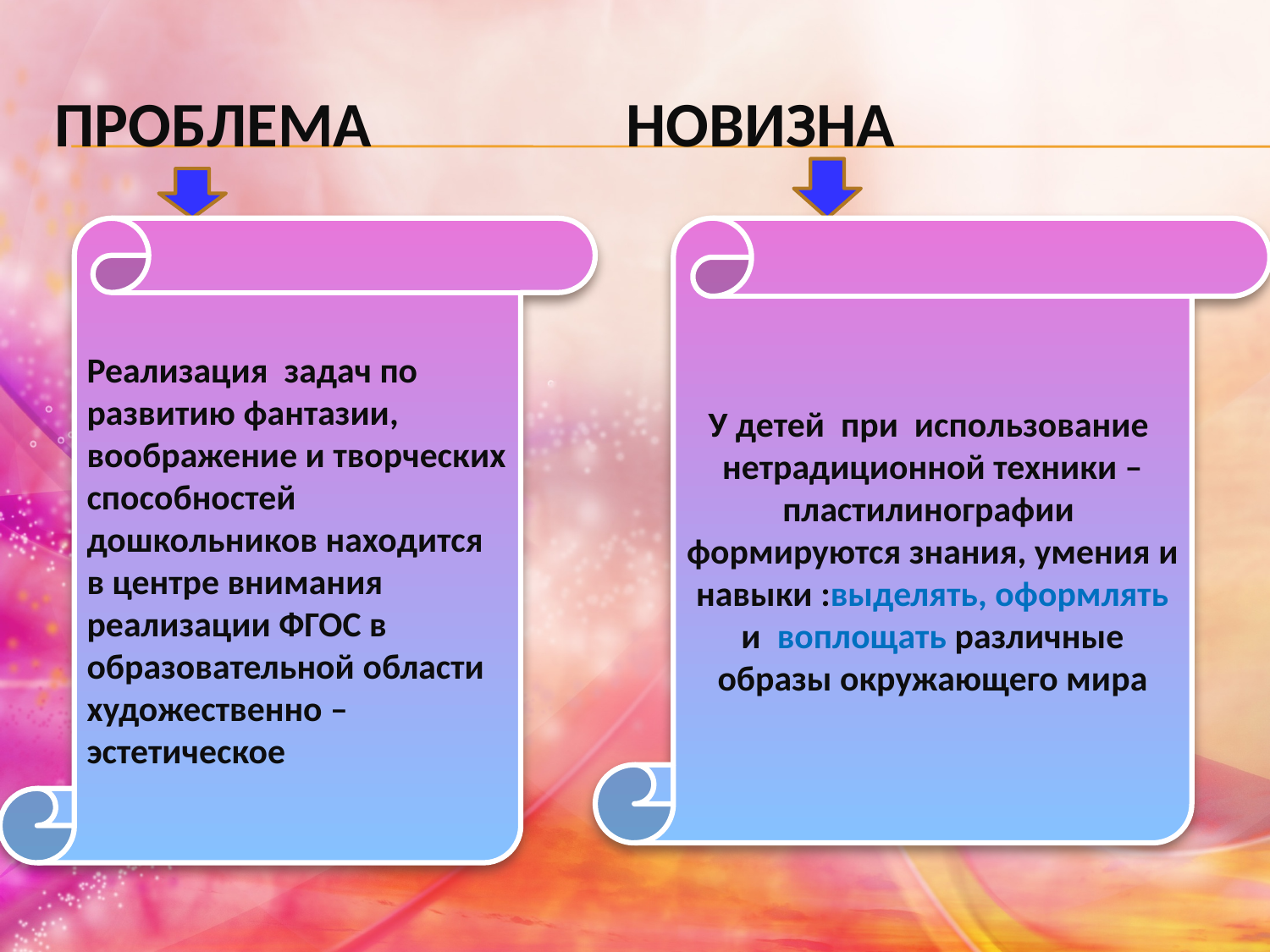

# Проблема                новизна

Реализация  задач по развитию фантазии, воображение и творческих способностей дошкольников находится в центре внимания реализации ФГОС в образовательной области художественно – эстетическое
У детей  при  использование  нетрадиционной техники – пластилинографии  формируются знания, умения и навыки :выделять, оформлять и  воплощать различные образы окружающего мира